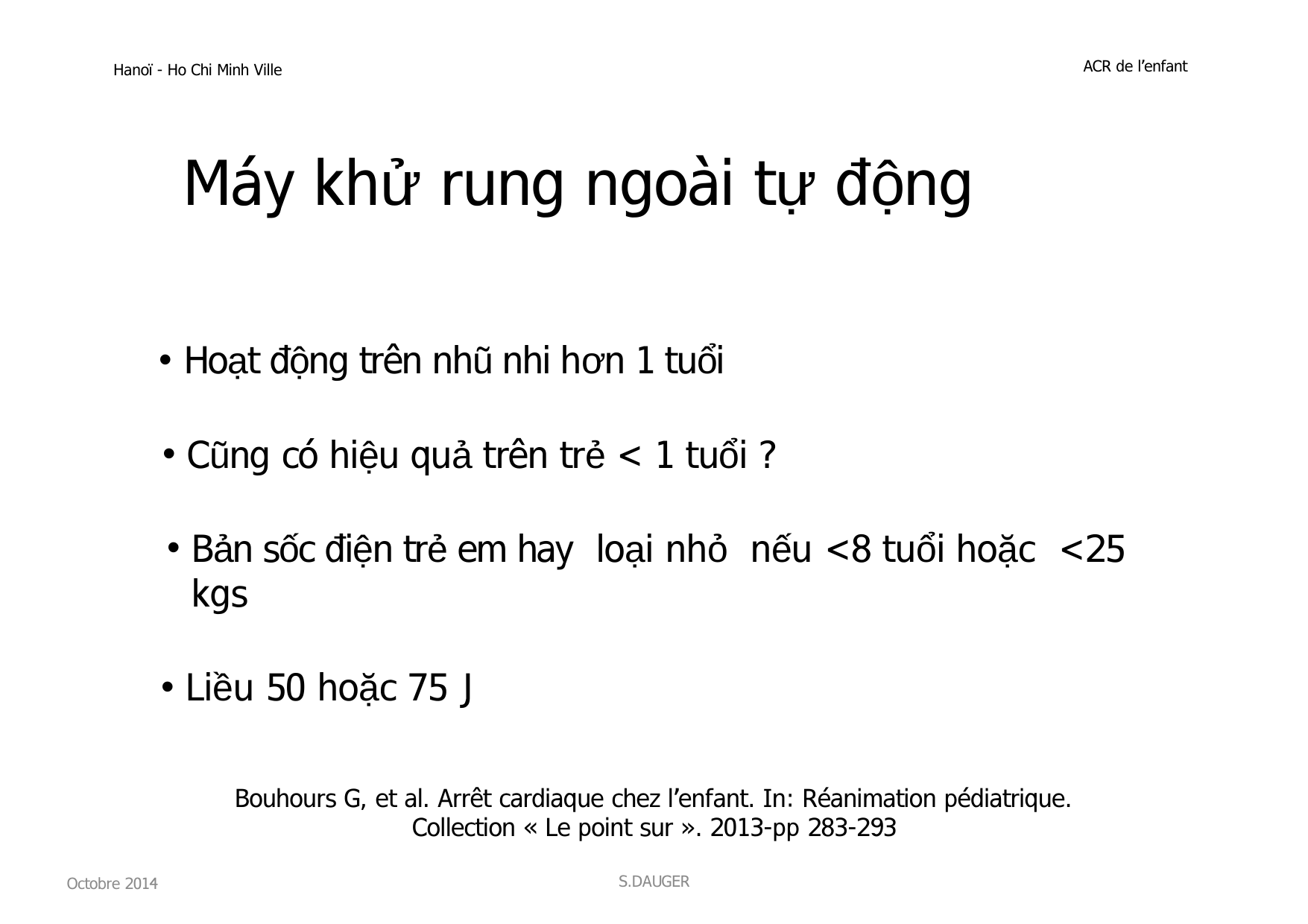

ACR de l’enfant
Hanoï - Ho Chi Minh Ville
Máy khử rung ngoài tự động
Hoạt động trên nhũ nhi hơn 1 tuổi

Cũng có hiệu quả trên trẻ < 1 tuổi ?

Bản sốc điện trẻ em hay  loại nhỏ  nếu <8 tuổi hoặc  <25 kgs

Liều 50 hoặc 75 J
Bouhours G, et al. Arrêt cardiaque chez l’enfant. In: Réanimation pédiatrique.
Collection « Le point sur ». 2013-pp 283-293
Octobre 2014
S.DAUGER